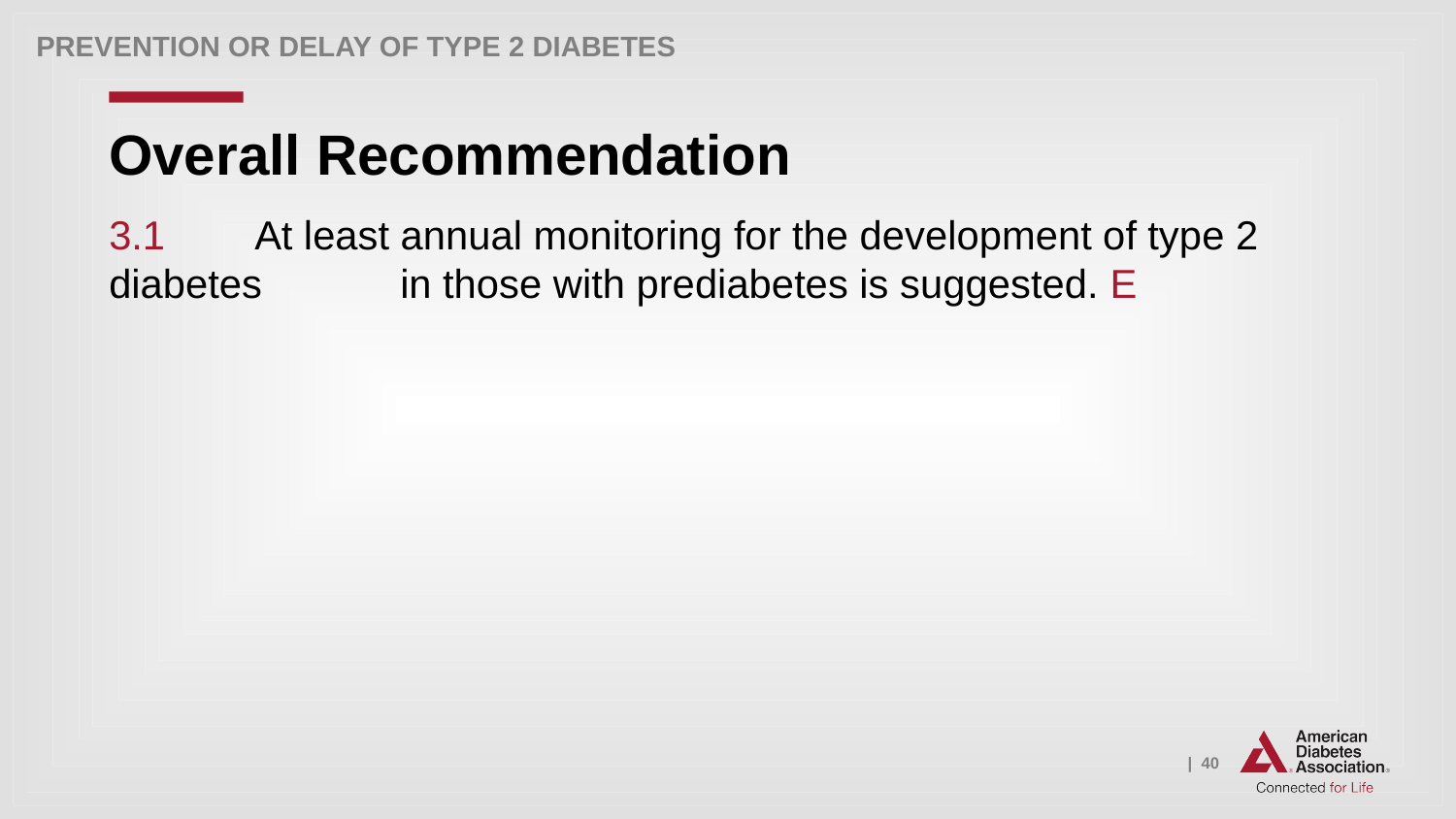

Prevention or Delay of Type 2 Diabetes
# Overall Recommendation
3.1 	At least annual monitoring for the development of type 2 diabetes 	in those with prediabetes is suggested. E